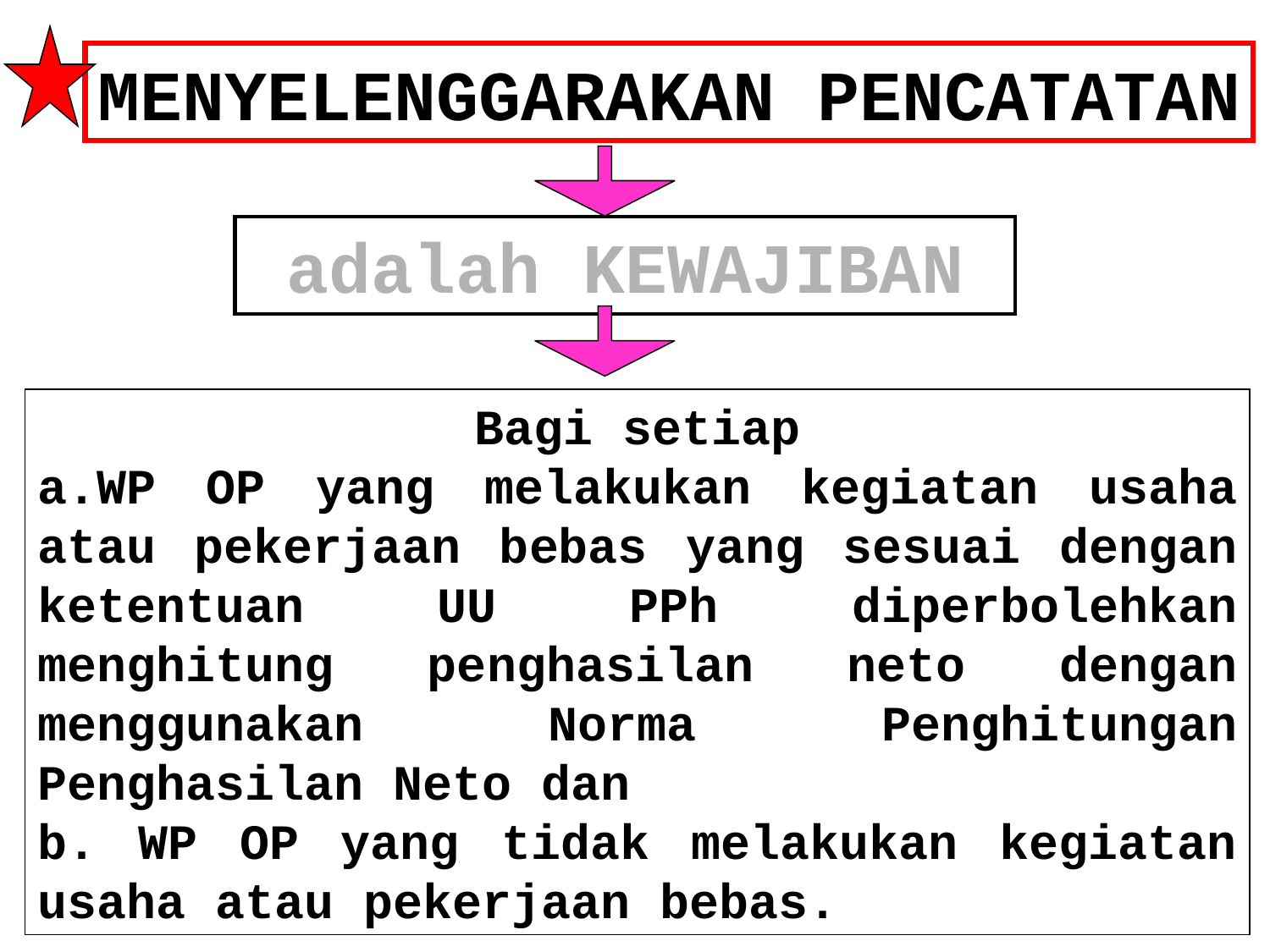

MENYELENGGARAKAN PENCATATAN

adalah KEWAJIBAN

Bagi setiap
a.WP OP yang melakukan kegiatan usaha atau pekerjaan bebas yang sesuai dengan ketentuan UU PPh diperbolehkan menghitung penghasilan neto dengan menggunakan Norma Penghitungan Penghasilan Neto dan
b. WP OP yang tidak melakukan kegiatan usaha atau pekerjaan bebas.